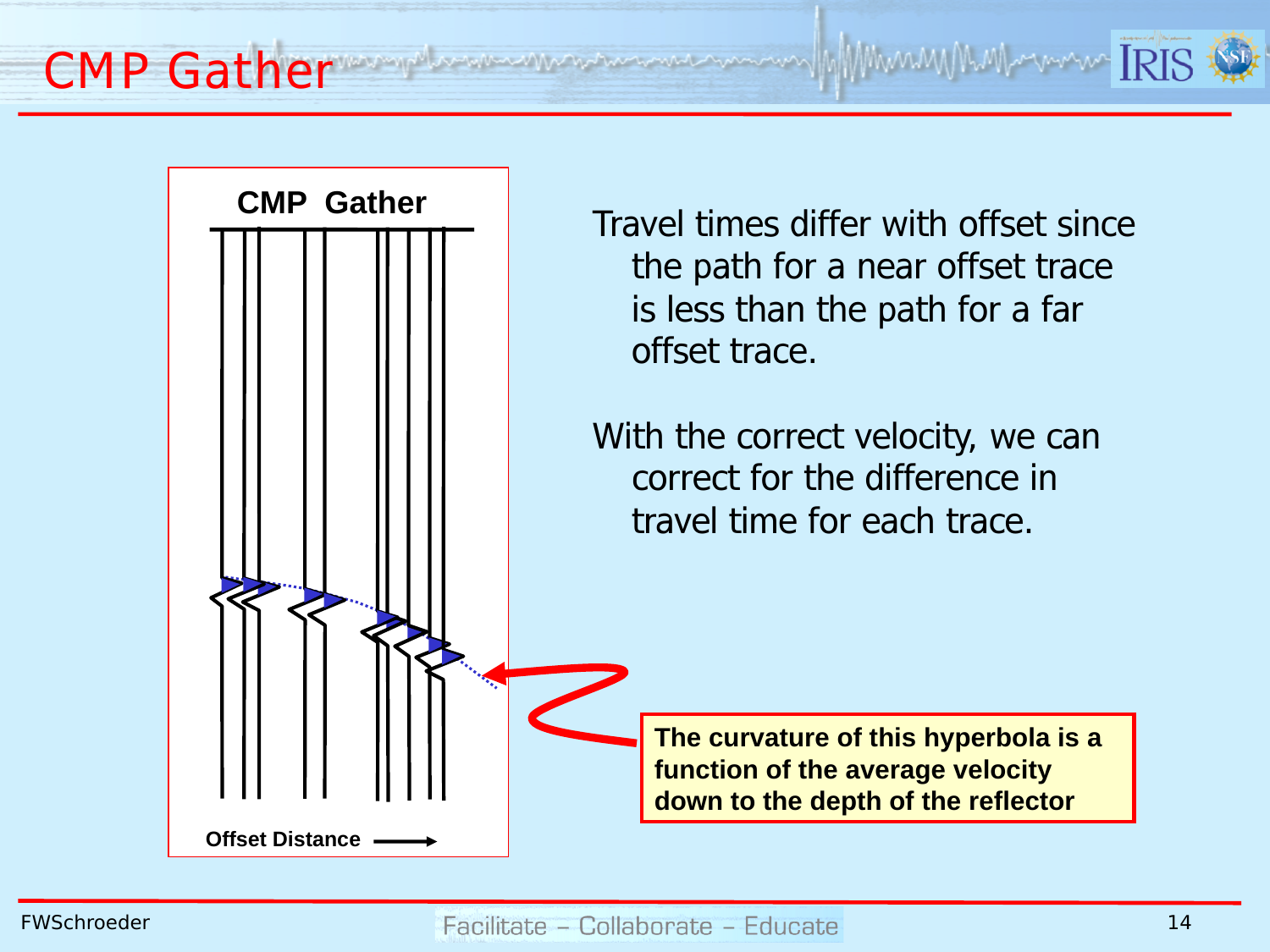

# CMP Gather

CMP  Gather

Offset Distance

Travel times differ with offset since the path for a near offset trace is less than the path for a far offset trace.

With the correct velocity, we can correct for the difference in travel time for each trace.

The curvature of this hyperbola is a function of the average velocity down to the depth of the reflector